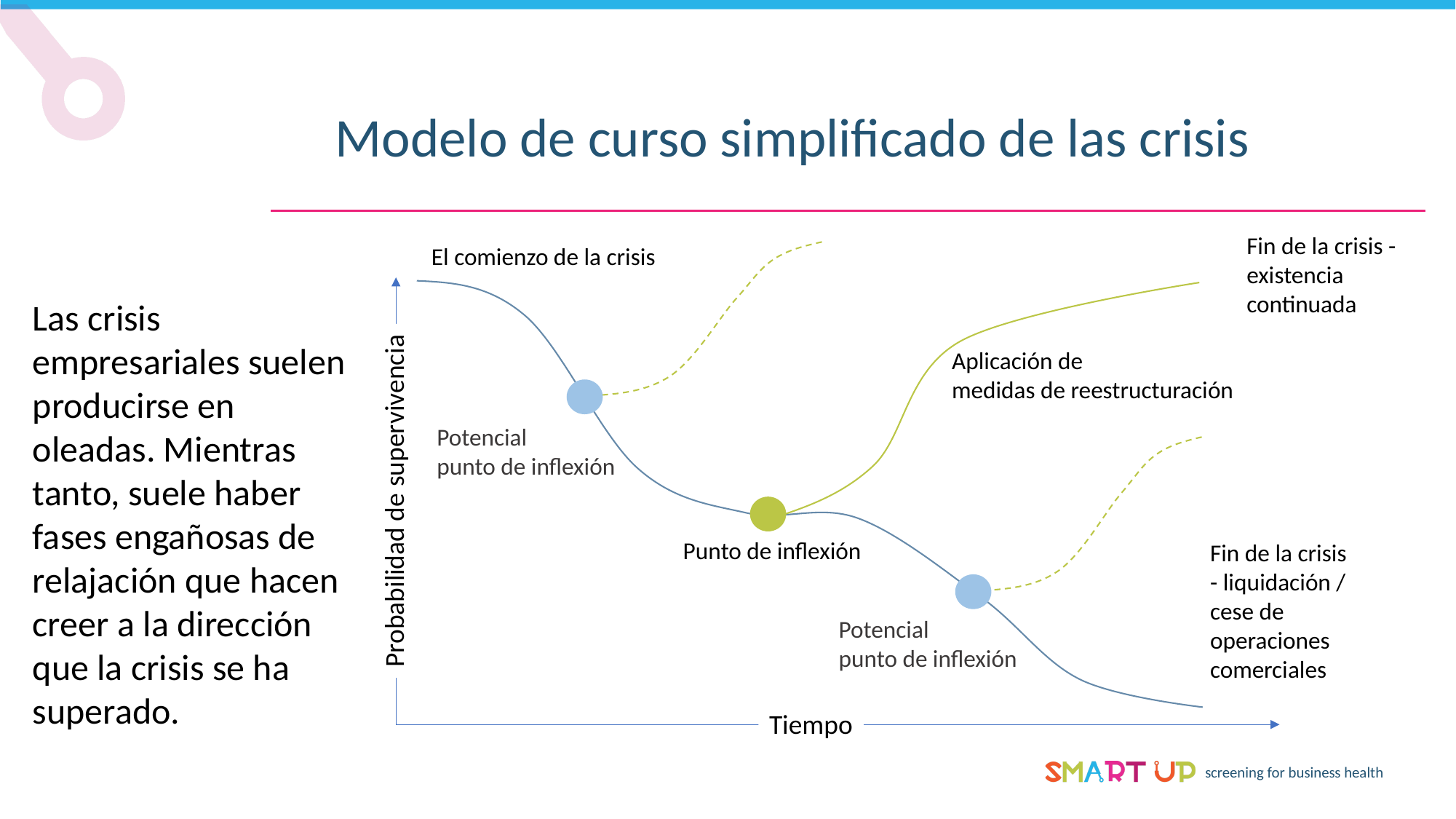

Modelo de curso simplificado de las crisis
Fin de la crisis - existencia continuada
El comienzo de la crisis

Las crisis empresariales suelen producirse en oleadas. Mientras tanto, suele haber fases engañosas de relajación que hacen creer a la dirección que la crisis se ha superado.
Aplicación de
medidas de reestructuración

Potencial
punto de inflexión
Probabilidad de supervivencia

Punto de inflexión
Fin de la crisis
- liquidación /
cese de
operaciones comerciales

Potencial
punto de inflexión
Tiempo